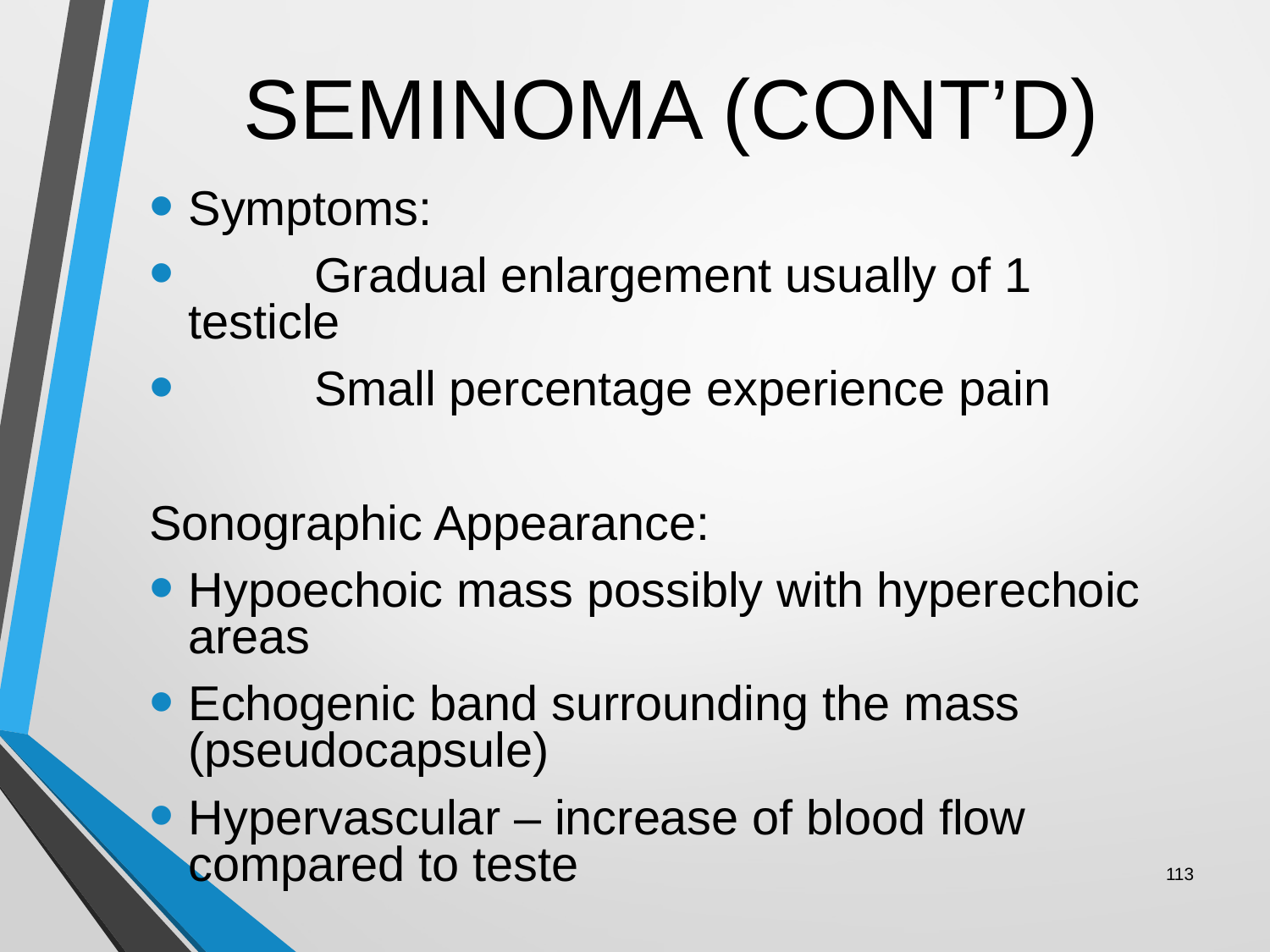

# SEMINOMA (CONT’D)
Symptoms:
	Gradual enlargement usually of 1 testicle
	Small percentage experience pain

Sonographic Appearance:
	Hypoechoic mass possibly with hyperechoic 	areas
	Echogenic band surrounding the mass 	(pseudocapsule)
	Hypervascular – increase of blood flow 	compared to teste
113